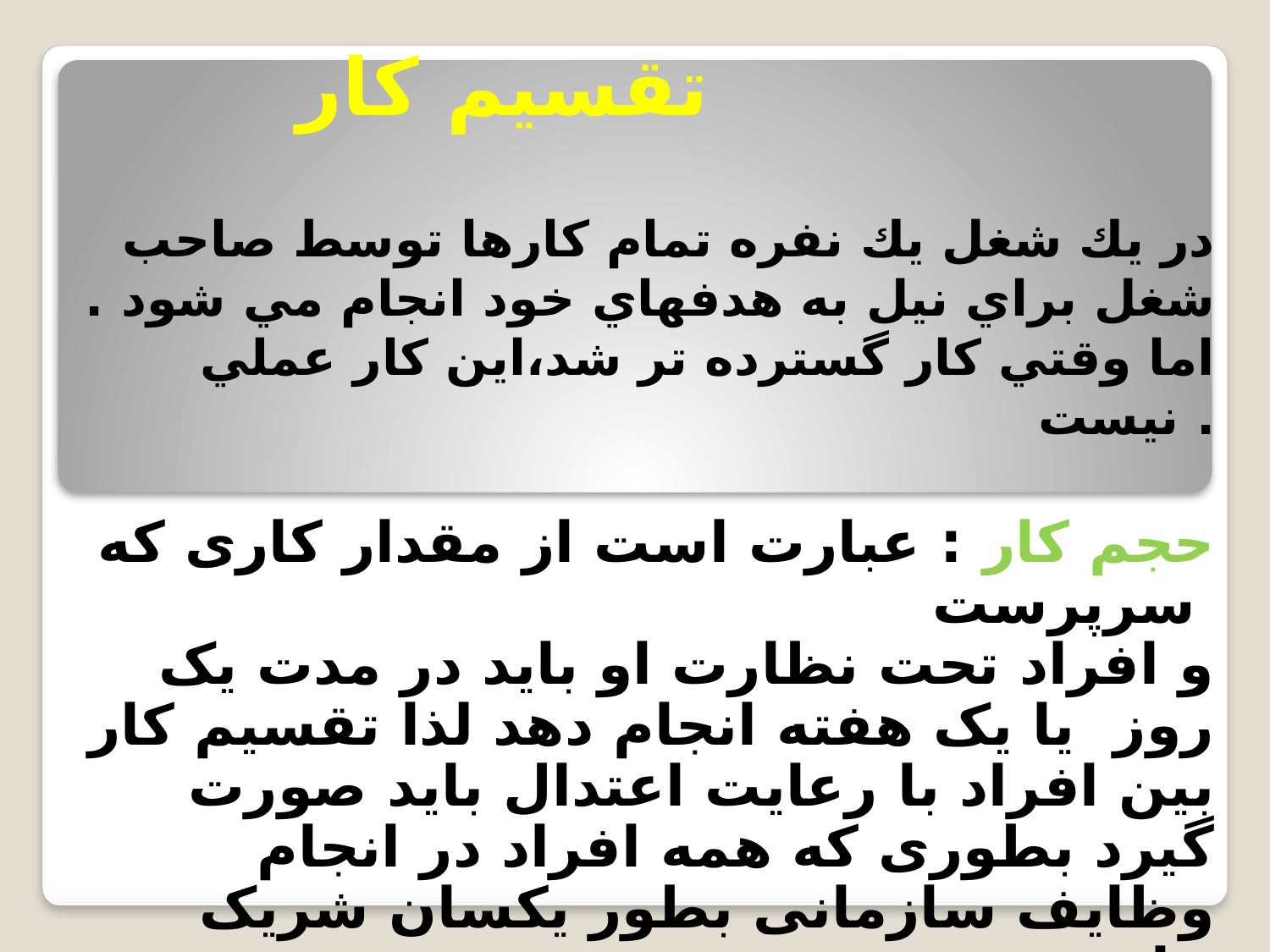

# تقسيم كار
 در يك شغل يك نفره تمام كارها توسط صاحب شغل براي نيل به هدفهاي خود انجام مي شود . اما وقتي كار گسترده تر شد،اين كار عملي نيست .
حجم کار : عبارت است از مقدار کاری که سرپرست
و افراد تحت نظارت او باید در مدت یک روز  یا یک هفته انجام دهد لذا تقسیم کار بین افراد با رعایت اعتدال باید صورت گیرد بطوری که همه افراد در انجام وظایف سازمانی بطور یکسان شریک باشند.